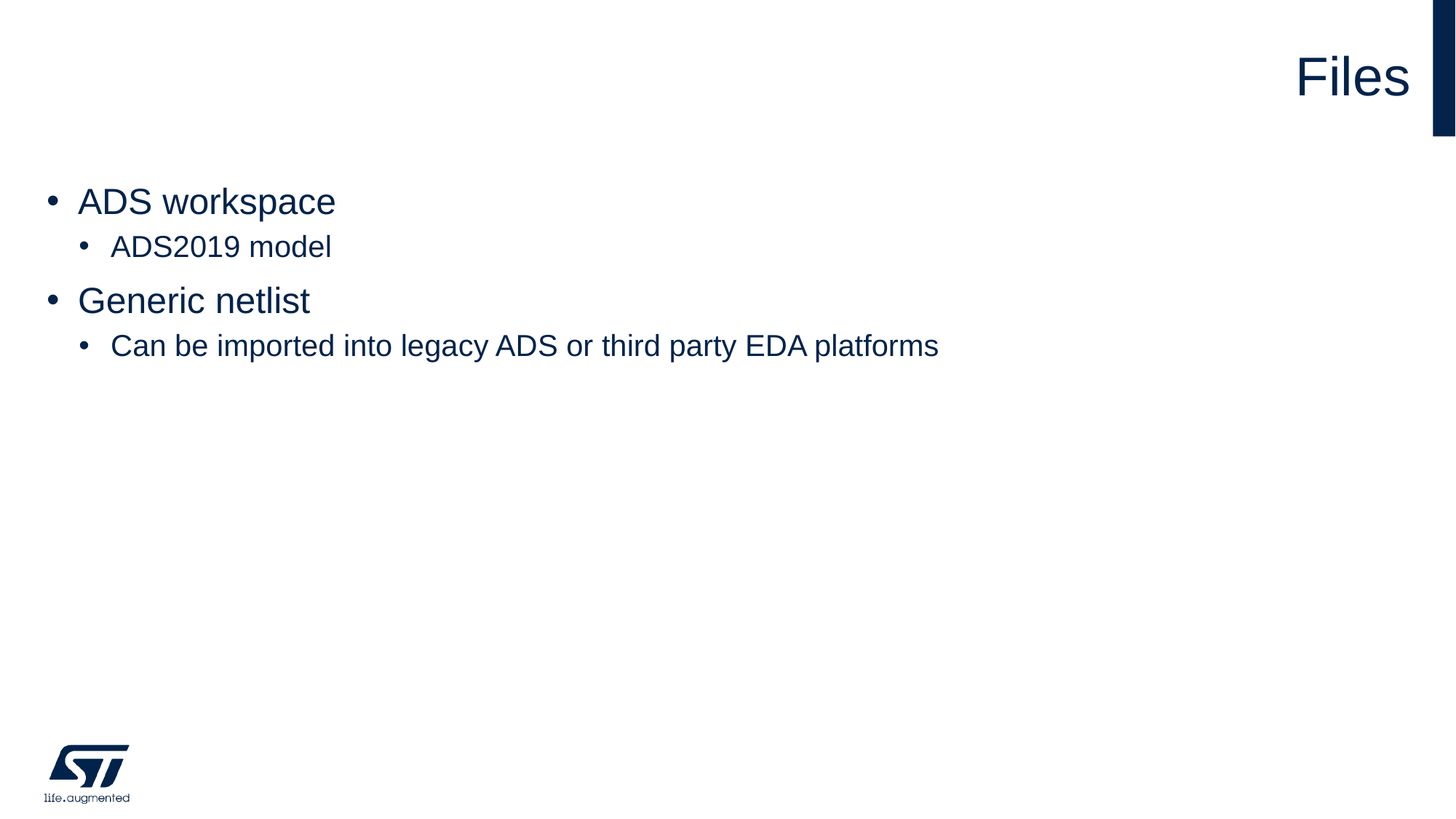

# Files
ADS workspace
ADS2019 model
Generic netlist
Can be imported into legacy ADS or third party EDA platforms